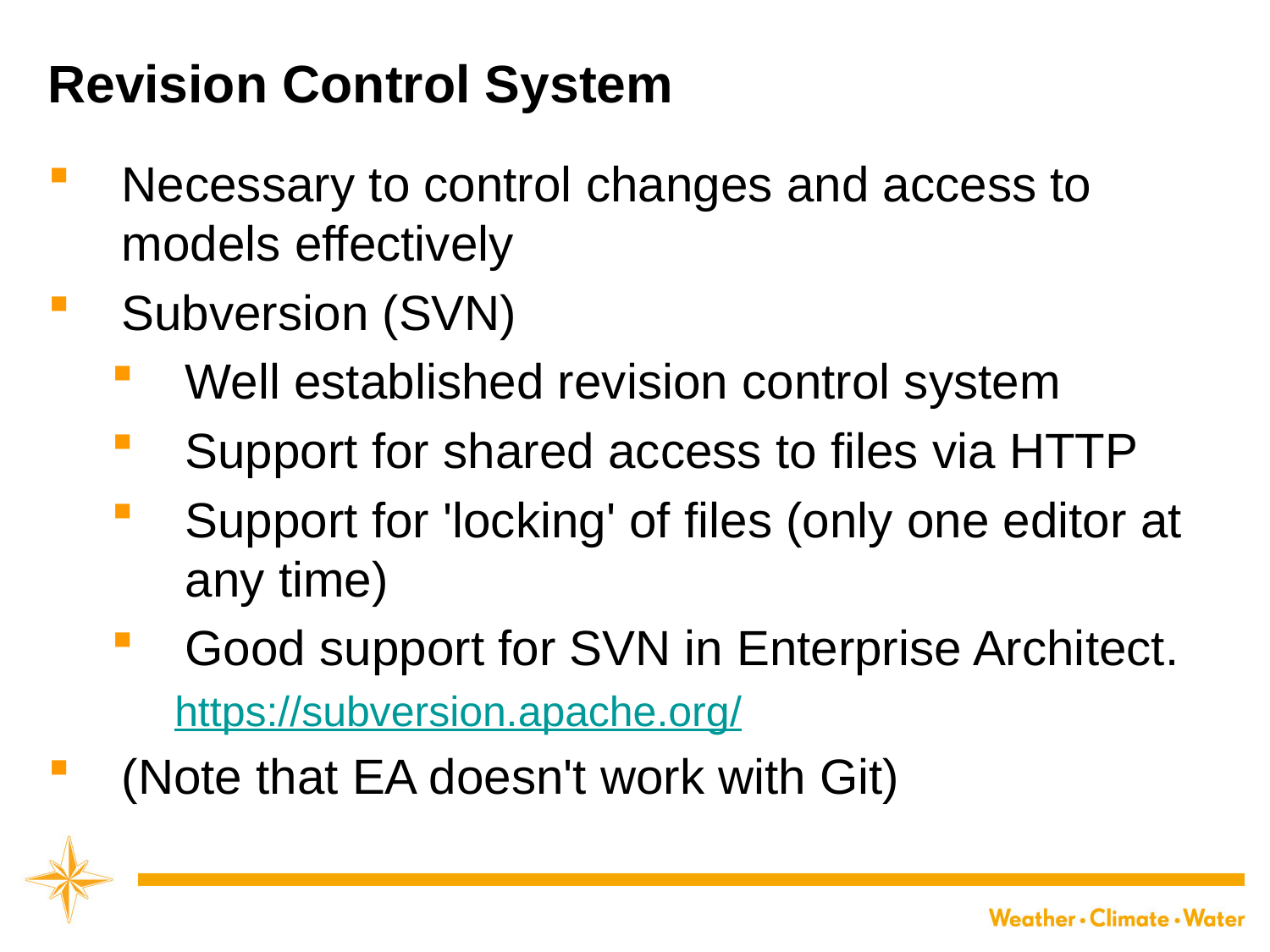

# Revision Control System
Necessary to control changes and access to models effectively
Subversion (SVN)
Well established revision control system
Support for shared access to files via HTTP
Support for 'locking' of files (only one editor at any time)
Good support for SVN in Enterprise Architect.
https://subversion.apache.org/
(Note that EA doesn't work with Git)